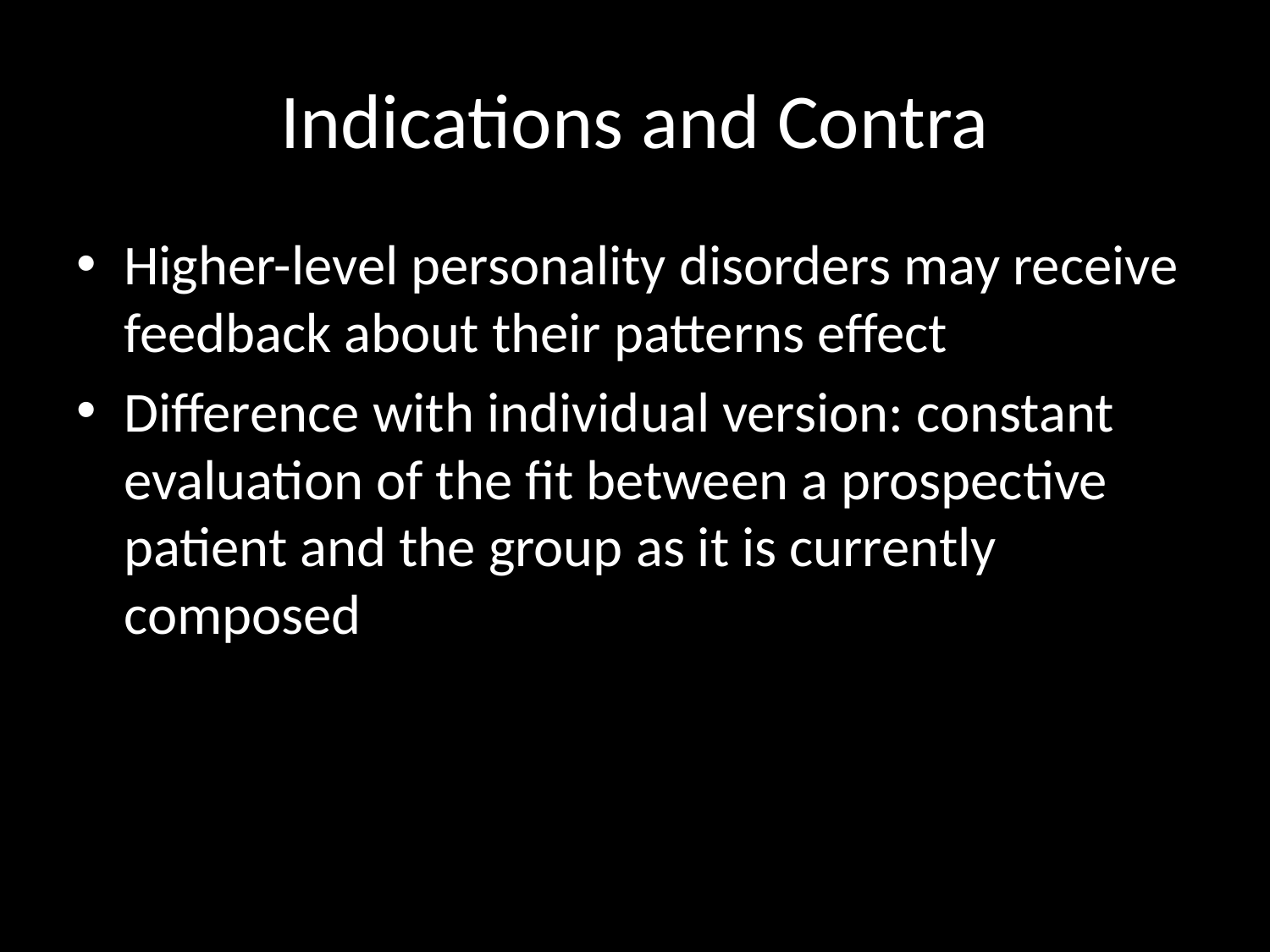

# Indications and Contra
Higher-level personality disorders may receive feedback about their patterns effect
Difference with individual version: constant evaluation of the fit between a prospective patient and the group as it is currently composed